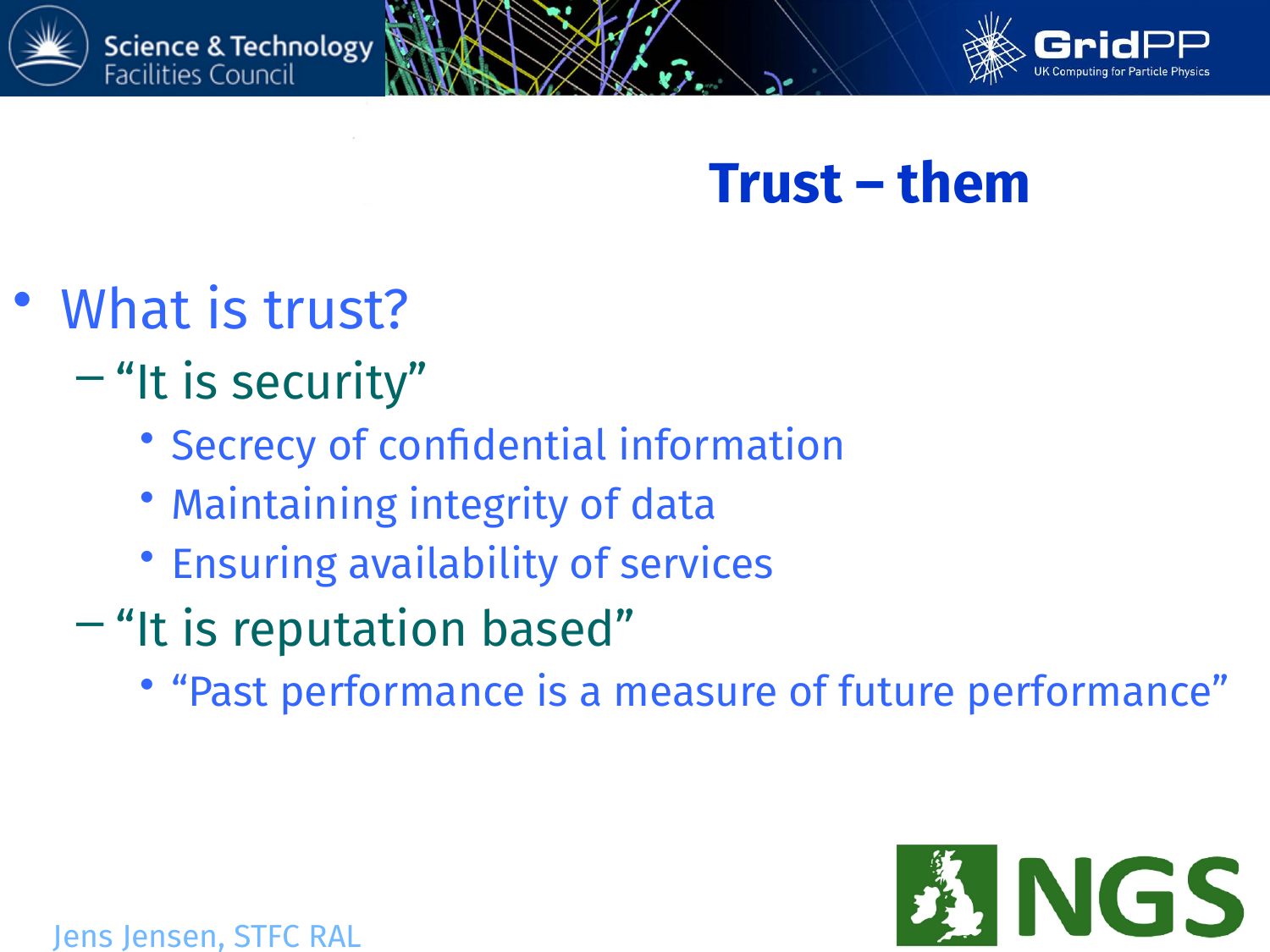

# Trust – them
What is trust?
“It is security”
Secrecy of confidential information
Maintaining integrity of data
Ensuring availability of services
“It is reputation based”
“Past performance is a measure of future performance”